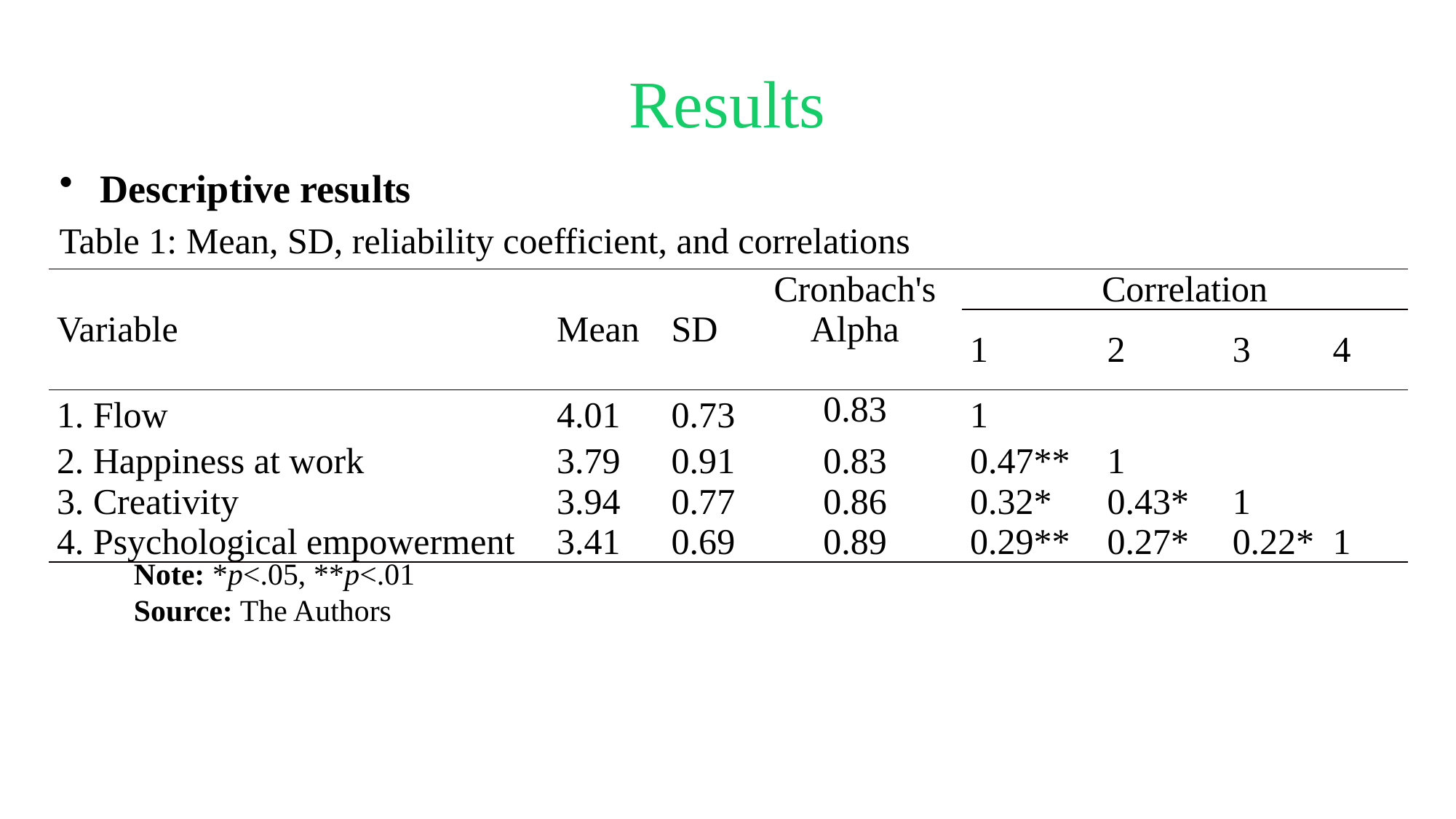

# Results
Descriptive results
Table 1: Mean, SD, reliability coefficient, and correlations

| Variable | Mean | SD | Cronbach's Alpha | Correlation |  |  |  |
| --- | --- | --- | --- | --- | --- | --- | --- |
|  |  |  |  | 1 | 2 | 3 | 4 |
| 1. Flow | 4.01 | 0.73 | 0.83 | 1 |  |  |  |
| 2. Happiness at work | 3.79 | 0.91 | 0.83 | 0.47\*\* | 1 |  |  |
| 3. Creativity | 3.94 | 0.77 | 0.86 | 0.32\* | 0.43\* | 1 |  |
| 4. Psychological empowerment | 3.41 | 0.69 | 0.89 | 0.29\*\* | 0.27\* | 0.22\* | 1 |
Note: *p<.05, **p<.01
Source: The Authors

13